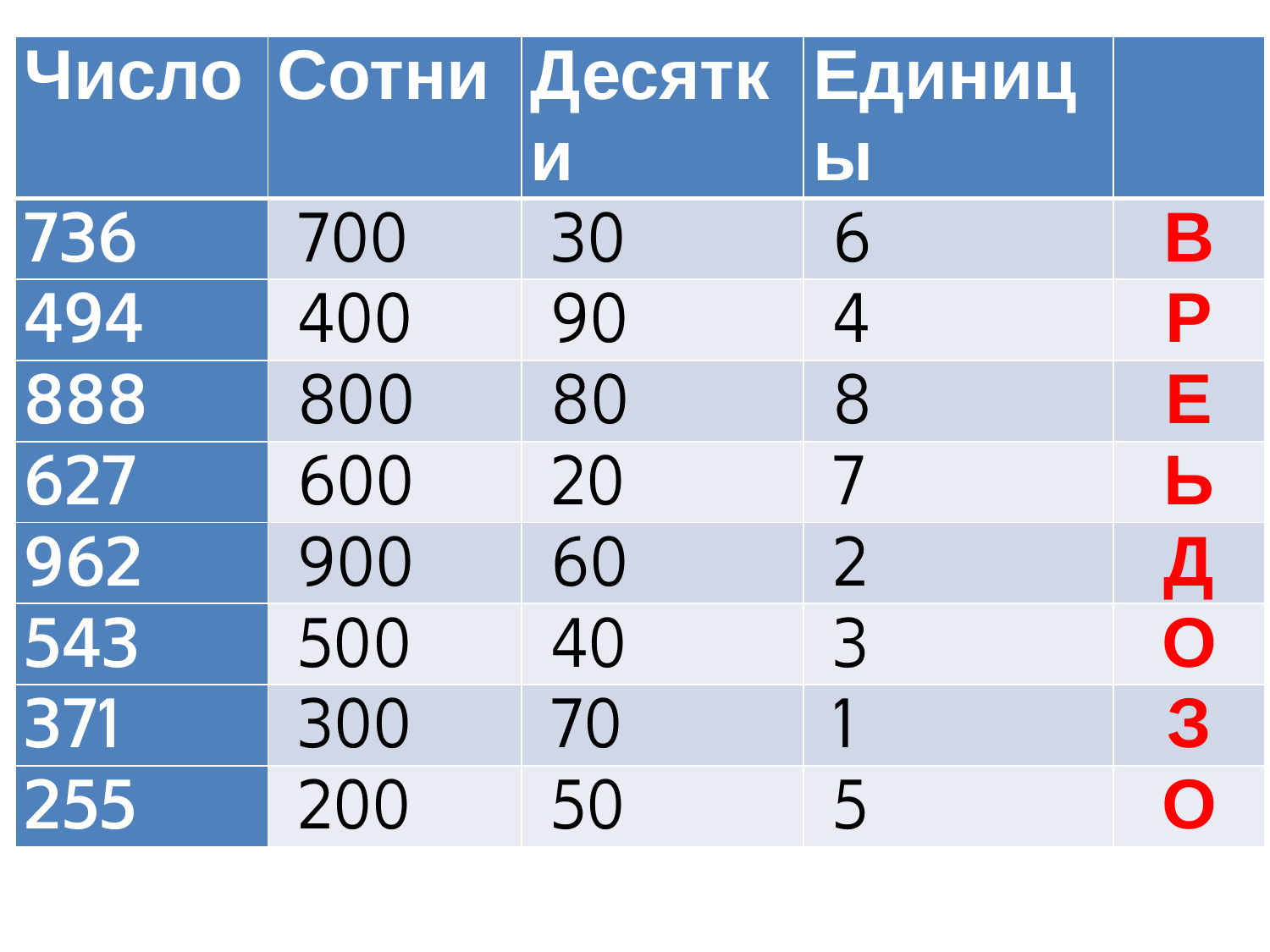

| Число | Сотни | Десятки | Единицы |  |
| --- | --- | --- | --- | --- |
| 736 | 700 | 30 | 6 | В |
| 494 | 400 | 90 | 4 | Р |
| 888 | 800 | 80 | 8 | Е |
| 627 | 600 | 20 | 7 | Ь |
| 962 | 900 | 60 | 2 | Д |
| 543 | 500 | 40 | 3 | О |
| 371 | 300 | 70 | 1 | З |
| 255 | 200 | 50 | 5 | О |